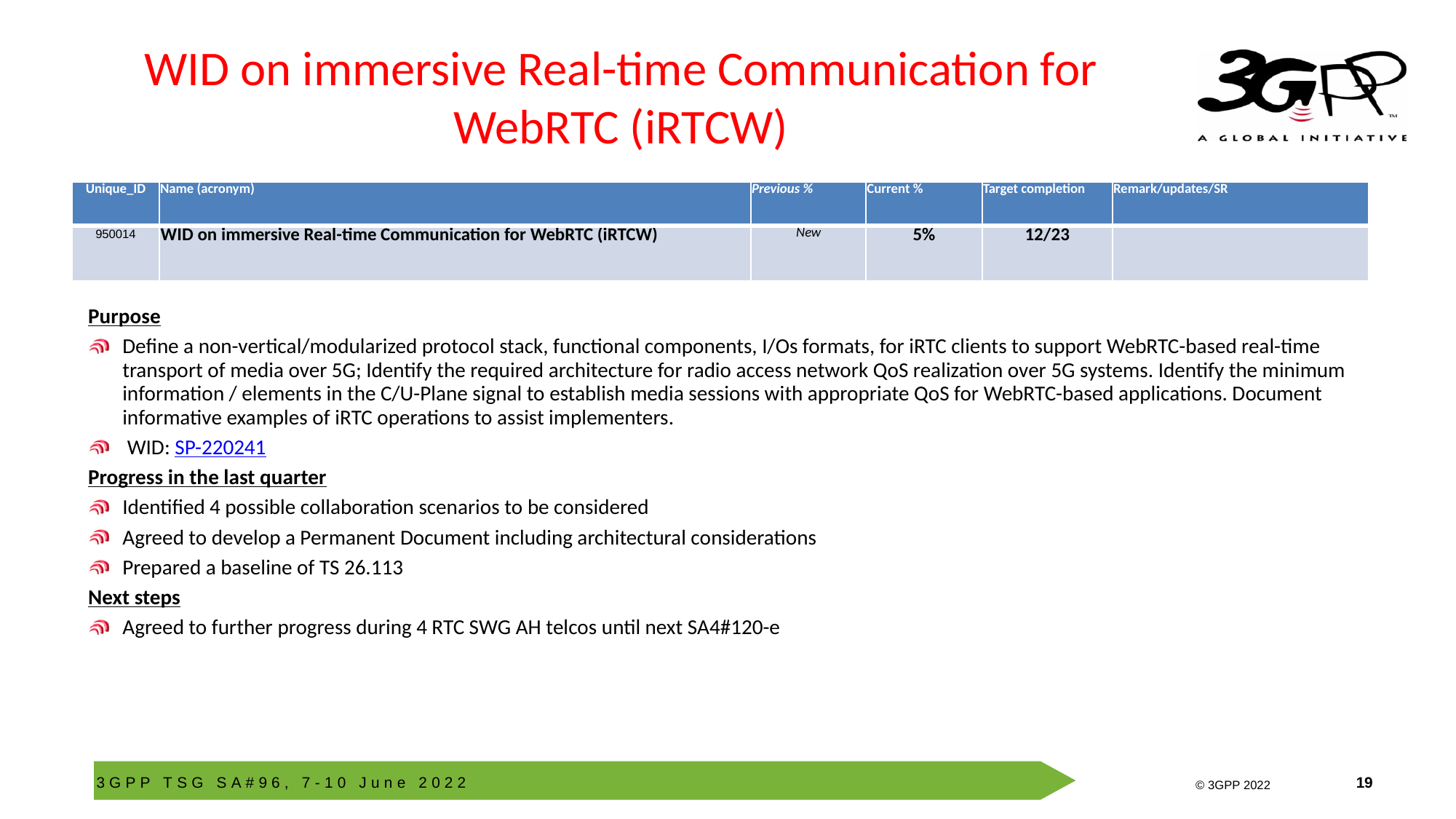

# WID on immersive Real-time Communication for WebRTC (iRTCW)
| Unique\_ID | Name (acronym) | Previous % | Current % | Target completion | Remark/updates/SR |
| --- | --- | --- | --- | --- | --- |
| 950014 | WID on immersive Real-time Communication for WebRTC (iRTCW) | New | 5% | 12/23 |  |
Purpose
Define a non-vertical/modularized protocol stack, functional components, I/Os formats, for iRTC clients to support WebRTC-based real-time transport of media over 5G; Identify the required architecture for radio access network QoS realization over 5G systems. Identify the minimum information / elements in the C/U-Plane signal to establish media sessions with appropriate QoS for WebRTC-based applications. Document informative examples of iRTC operations to assist implementers.
 WID: SP-220241
Progress in the last quarter
Identified 4 possible collaboration scenarios to be considered
Agreed to develop a Permanent Document including architectural considerations
Prepared a baseline of TS 26.113
Next steps
Agreed to further progress during 4 RTC SWG AH telcos until next SA4#120-e